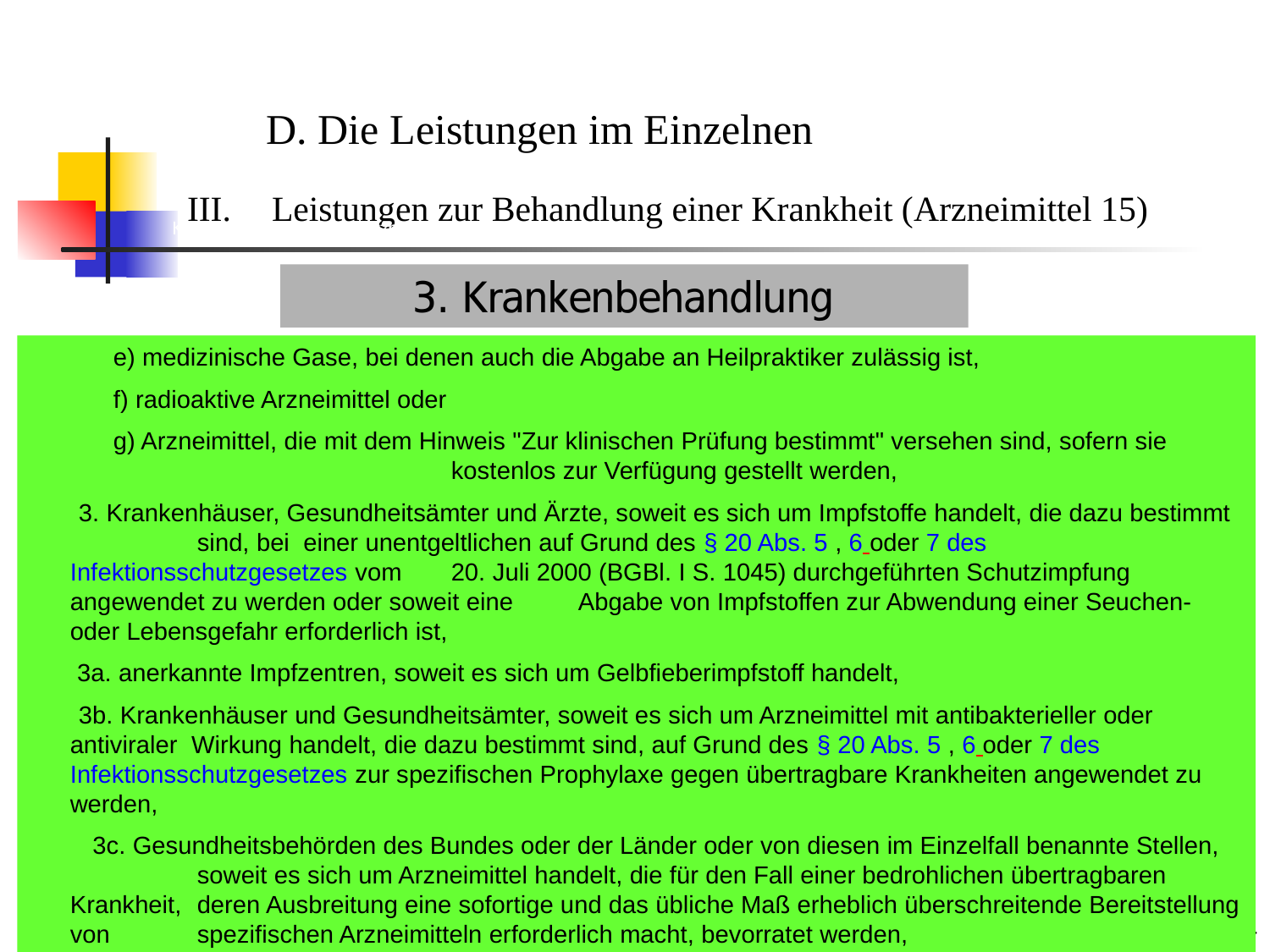

Krankenbehandlung 15 (Arzneimittel)
D. Die Leistungen im Einzelnen

Leistungen zur Behandlung einer Krankheit (Arzneimittel 15)
3. Krankenbehandlung
            e) medizinische Gase, bei denen auch die Abgabe an Heilpraktiker zulässig ist,
            f) radioaktive Arzneimittel oder
            g) Arzneimittel, die mit dem Hinweis "Zur klinischen Prüfung bestimmt" versehen sind, sofern sie 				kostenlos zur Verfügung gestellt werden,
       3. Krankenhäuser, Gesundheitsämter und Ärzte, soweit es sich um Impfstoffe handelt, die dazu bestimmt 	sind, bei  einer unentgeltlichen auf Grund des § 20 Abs. 5 , 6 oder 7 des Infektionsschutzgesetzes vom 	20. Juli 2000 (BGBl. I S. 1045) durchgeführten Schutzimpfung angewendet zu werden oder soweit eine 	Abgabe von Impfstoffen zur Abwendung einer Seuchen- oder Lebensgefahr erforderlich ist,
  	 3a. anerkannte Impfzentren, soweit es sich um Gelbfieberimpfstoff handelt,
       3b. Krankenhäuser und Gesundheitsämter, soweit es sich um Arzneimittel mit antibakterieller oder 	antiviraler  Wirkung handelt, die dazu bestimmt sind, auf Grund des § 20 Abs. 5 , 6 oder 7 des 	Infektionsschutzgesetzes zur spezifischen Prophylaxe gegen übertragbare Krankheiten angewendet zu 	werden,
         3c. Gesundheitsbehörden des Bundes oder der Länder oder von diesen im Einzelfall benannte Stellen, 	soweit es sich um Arzneimittel handelt, die für den Fall einer bedrohlichen übertragbaren Krankheit, 	deren Ausbreitung eine sofortige und das übliche Maß erheblich überschreitende Bereitstellung von 	spezifischen Arzneimitteln erforderlich macht, bevorratet werden,
Krankheit
Das  Leistungsrecht der gesetzlichen Kranken- und Pflegeversicherung; Sommersemester 2018
164